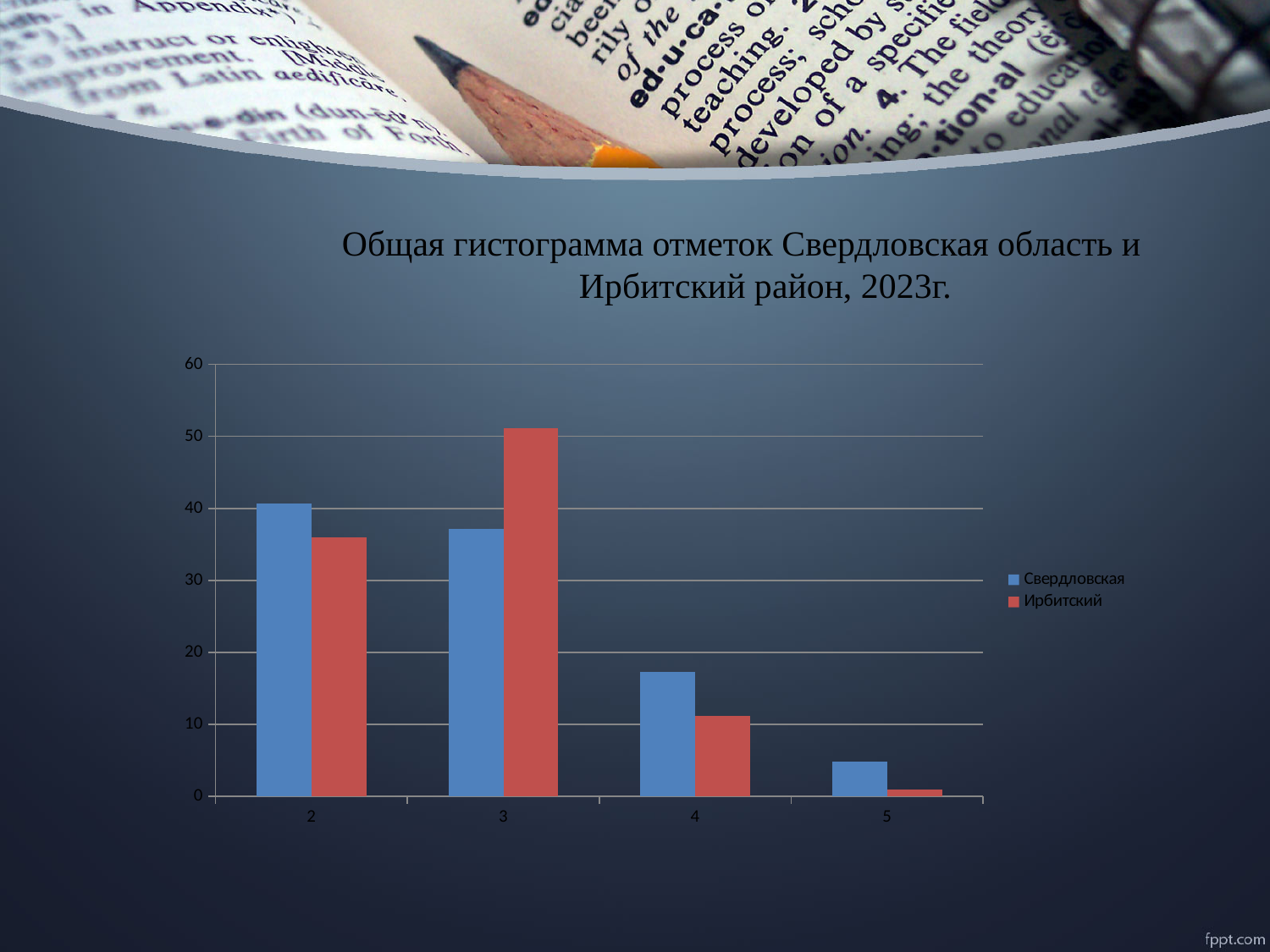

#
Общая гистограмма отметок Свердловская область и Ирбитский район, 2023г.

### Chart

| Category | Свердловская  | Ирбитский |
|---|---|---|
| 2 | 40.73000000000001 | 36.0 |
| 3 | 37.18 | 51.2 |
| 4 | 17.32 | 11.2 |
| 5 | 4.77 | 0.92 |